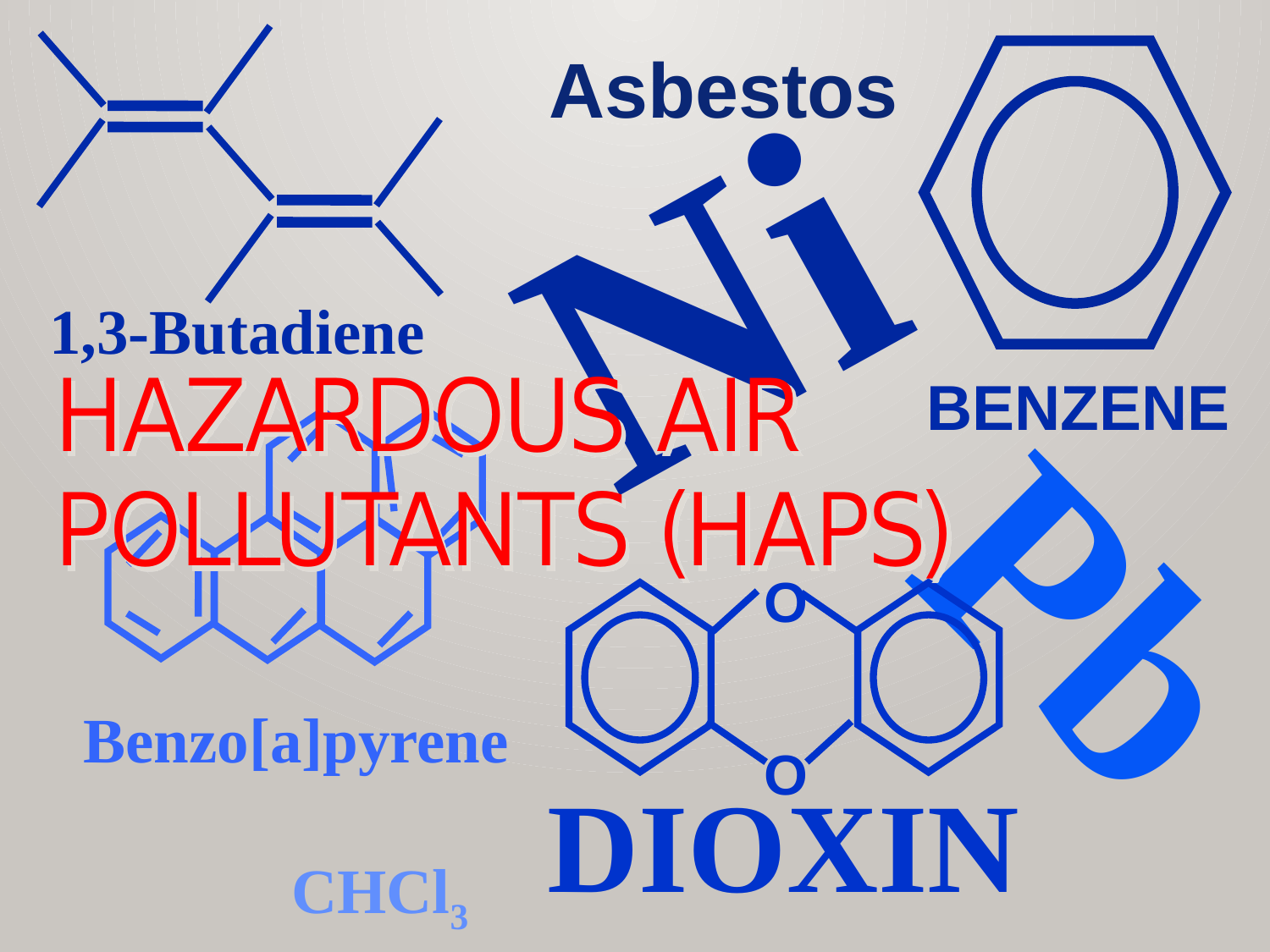

Asbestos

Ni
1,3-Butadiene
# Hazardous Air Pollutants (HAPs)
BENZENE

Benzo[a]pyrene
Pb
O

O
DIOXIN
CHCl3